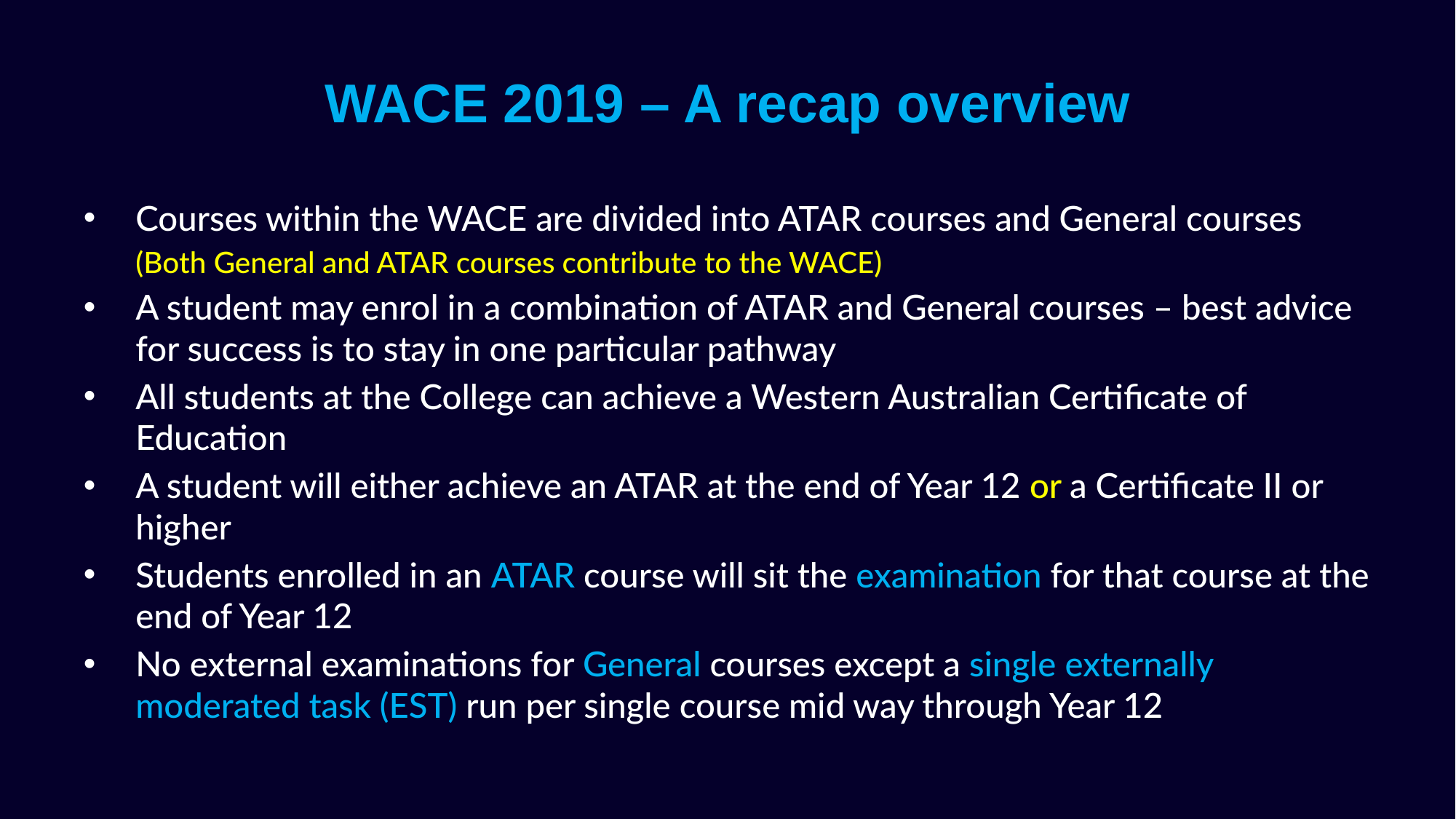

# WACE 2019 – A recap overview
Courses within the WACE are divided into ATAR courses and General courses
(Both General and ATAR courses contribute to the WACE)
A student may enrol in a combination of ATAR and General courses – best advice for success is to stay in one particular pathway
All students at the College can achieve a Western Australian Certificate of Education
A student will either achieve an ATAR at the end of Year 12 or a Certificate II or higher
Students enrolled in an ATAR course will sit the examination for that course at the end of Year 12
No external examinations for General courses except a single externally moderated task (EST) run per single course mid way through Year 12